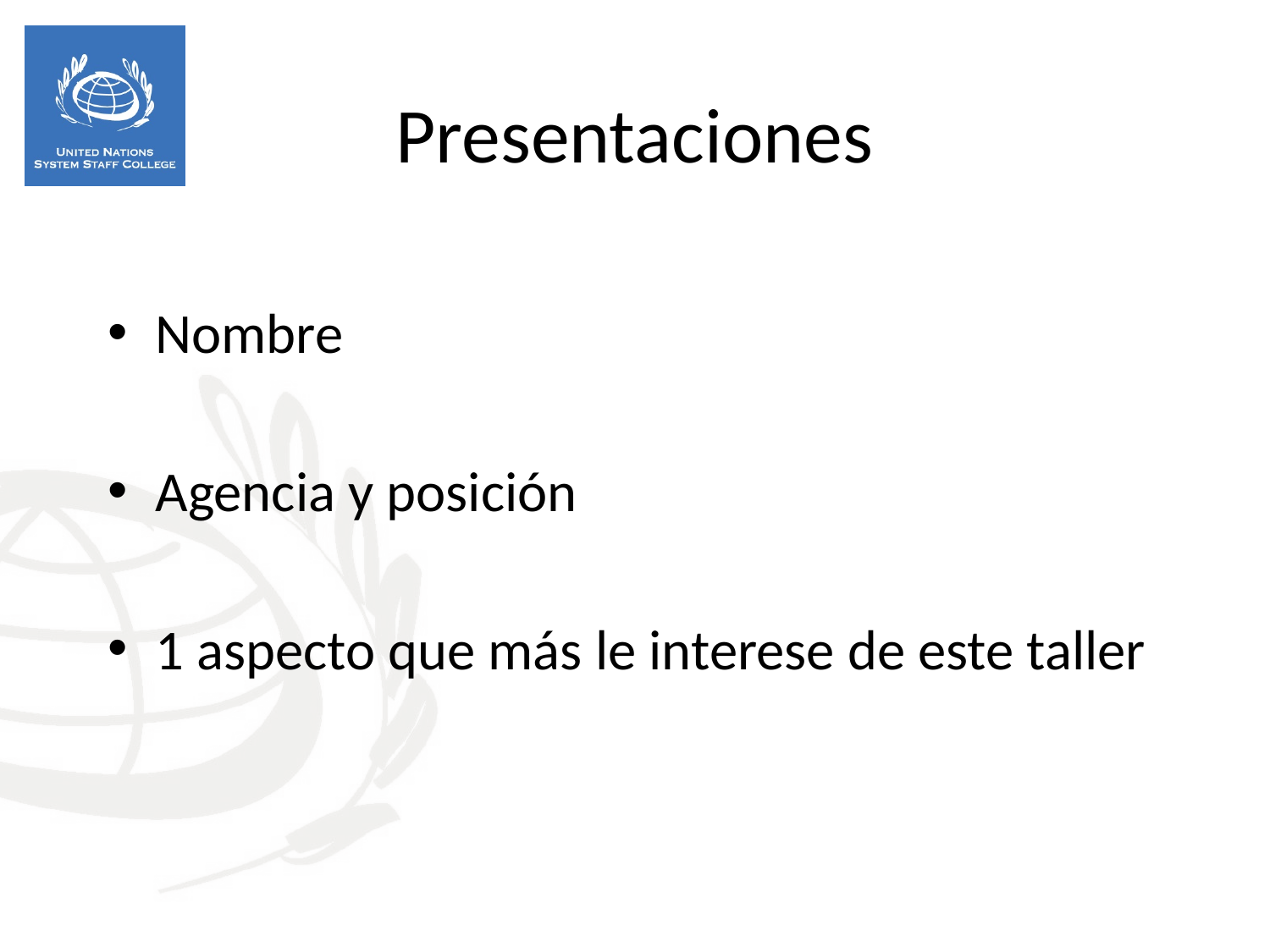

Presentaciones
Nombre

Agencia y posición

1 aspecto que más le interese de este taller